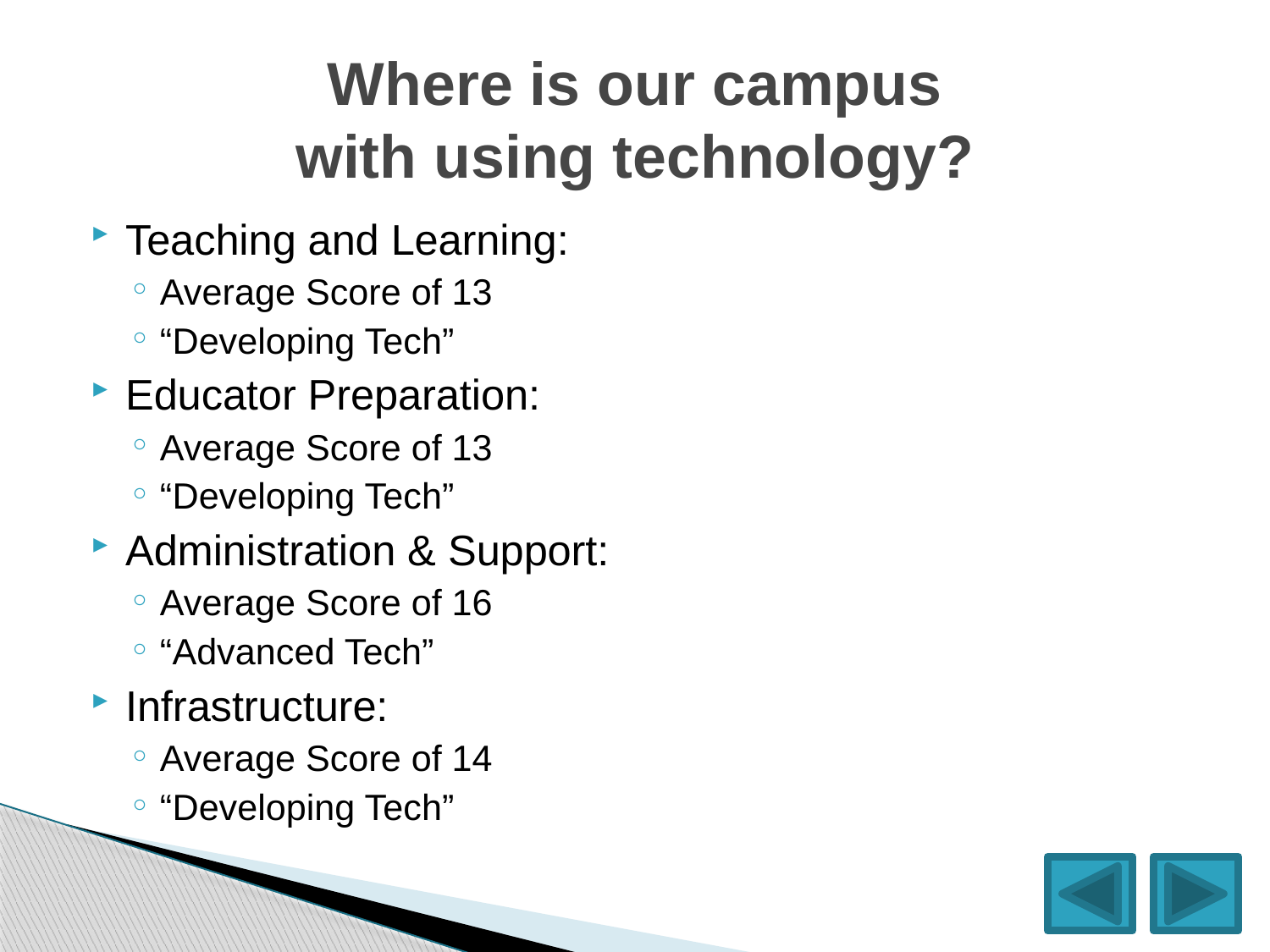

# Where is our campus with using technology?
Teaching and Learning:
Average Score of 13
“Developing Tech”
Educator Preparation:
Average Score of 13
“Developing Tech”
Administration & Support:
Average Score of 16
“Advanced Tech”
Infrastructure:
Average Score of 14
“Developing Tech”